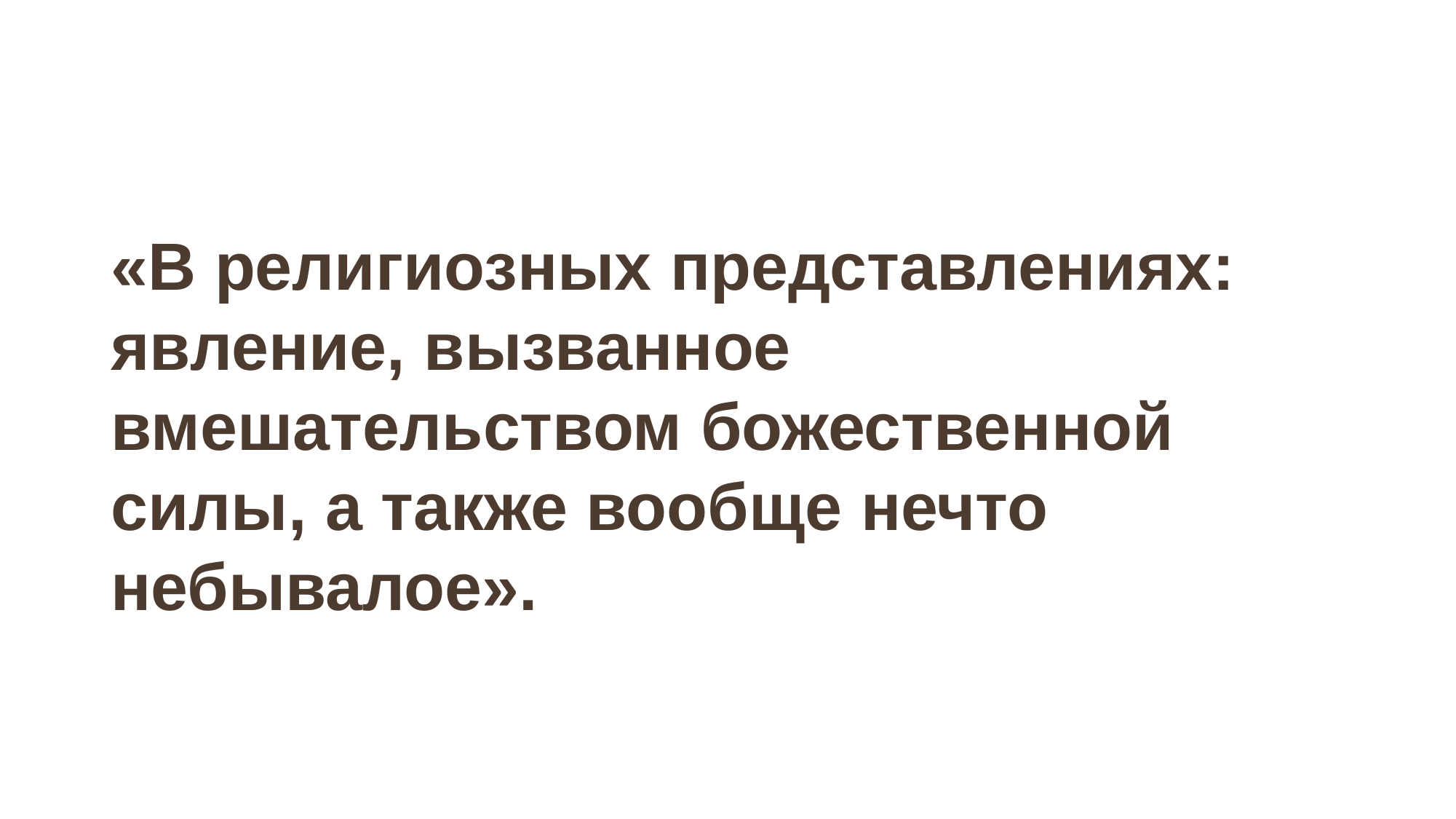

«В религиозных представлениях: явление, вызванное вмешательством божественной силы, а также вообще нечто небывалое».